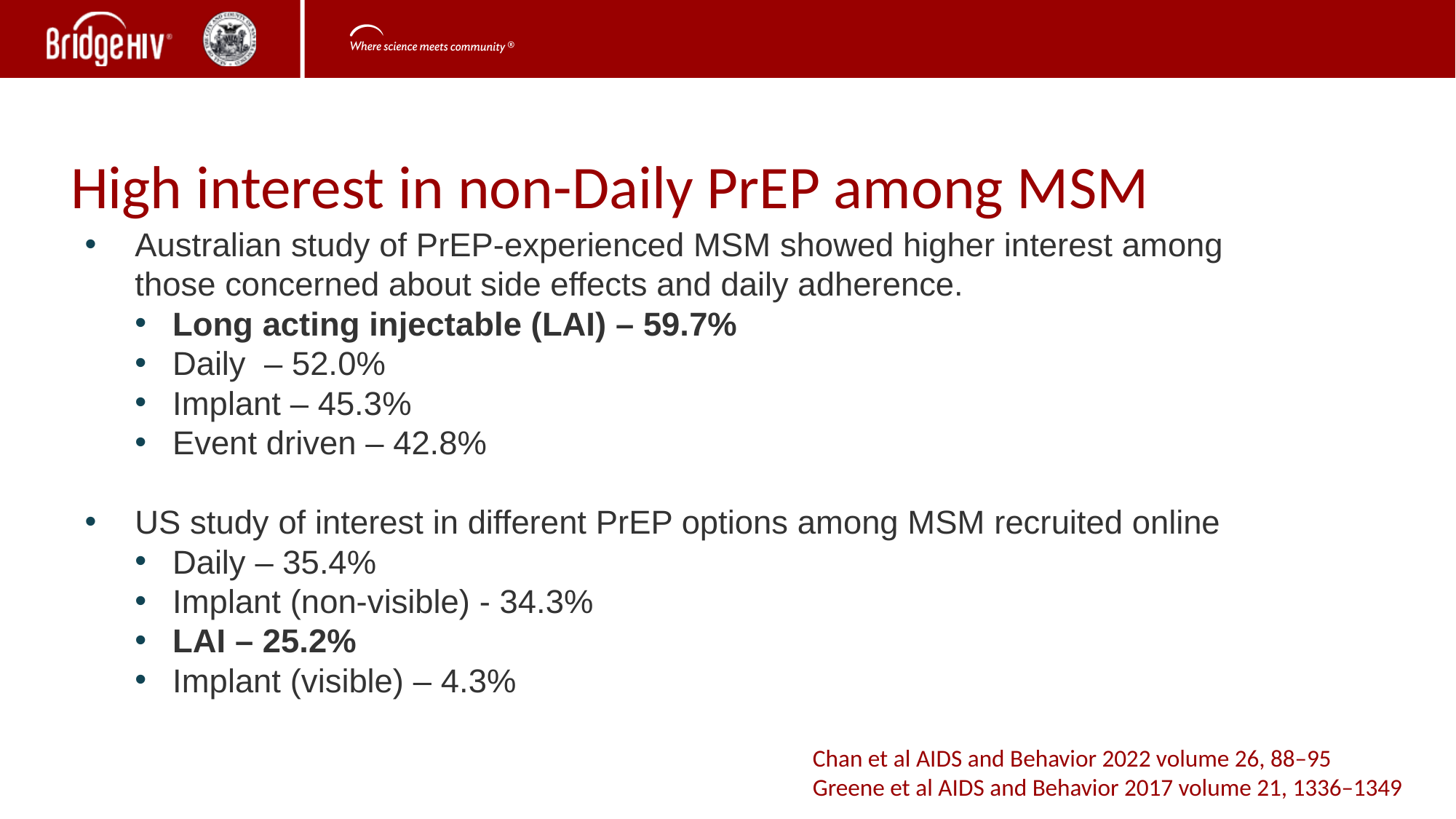

# High interest in non-Daily PrEP among MSM
Australian study of PrEP-experienced MSM showed higher interest among those concerned about side effects and daily adherence.
Long acting injectable (LAI) – 59.7%
Daily  – 52.0%
Implant – 45.3%
Event driven – 42.8%

US study of interest in different PrEP options among MSM recruited online
Daily – 35.4%
Implant (non-visible) - 34.3%
LAI – 25.2%
Implant (visible) – 4.3%

Chan et al AIDS and Behavior 2022 volume 26, 88–95
Greene et al AIDS and Behavior 2017 volume 21, 1336–1349